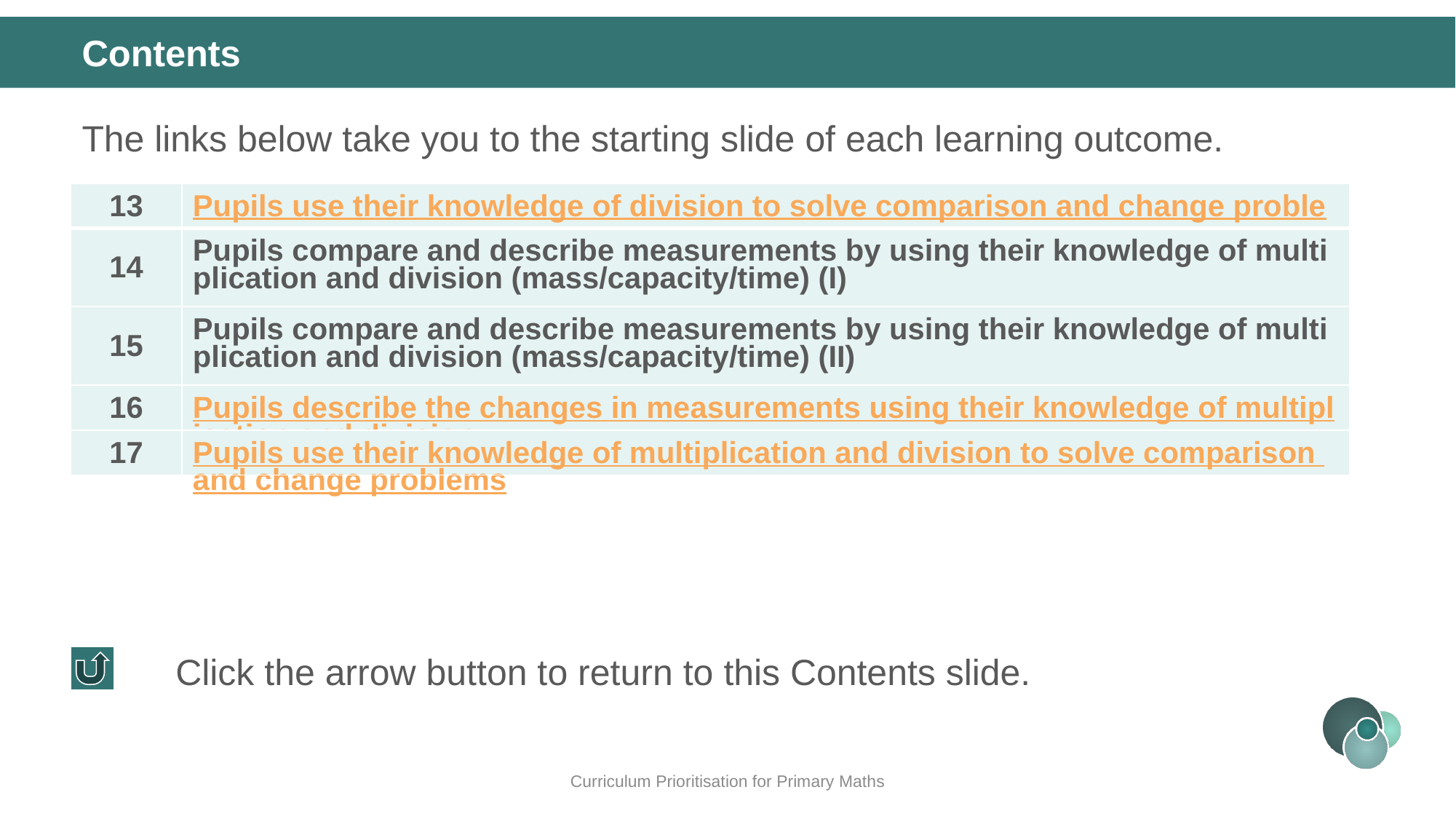

Contents
The links below take you to the starting slide of each learning outcome.
| 13 | Pupils use their knowledge of division to solve comparison and change problems |
| --- | --- |
| 14 | Pupils compare and describe measurements by using their knowledge of multiplication and division (mass/capacity/time) (I) |
| 15 | Pupils compare and describe measurements by using their knowledge of multiplication and division (mass/capacity/time) (II) |
| 16 | Pupils describe the changes in measurements using their knowledge of multiplication and division |
| 17 | Pupils use their knowledge of multiplication and division to solve comparison and change problems |
Click the arrow button to return to this Contents slide.

Curriculum Prioritisation for Primary Maths